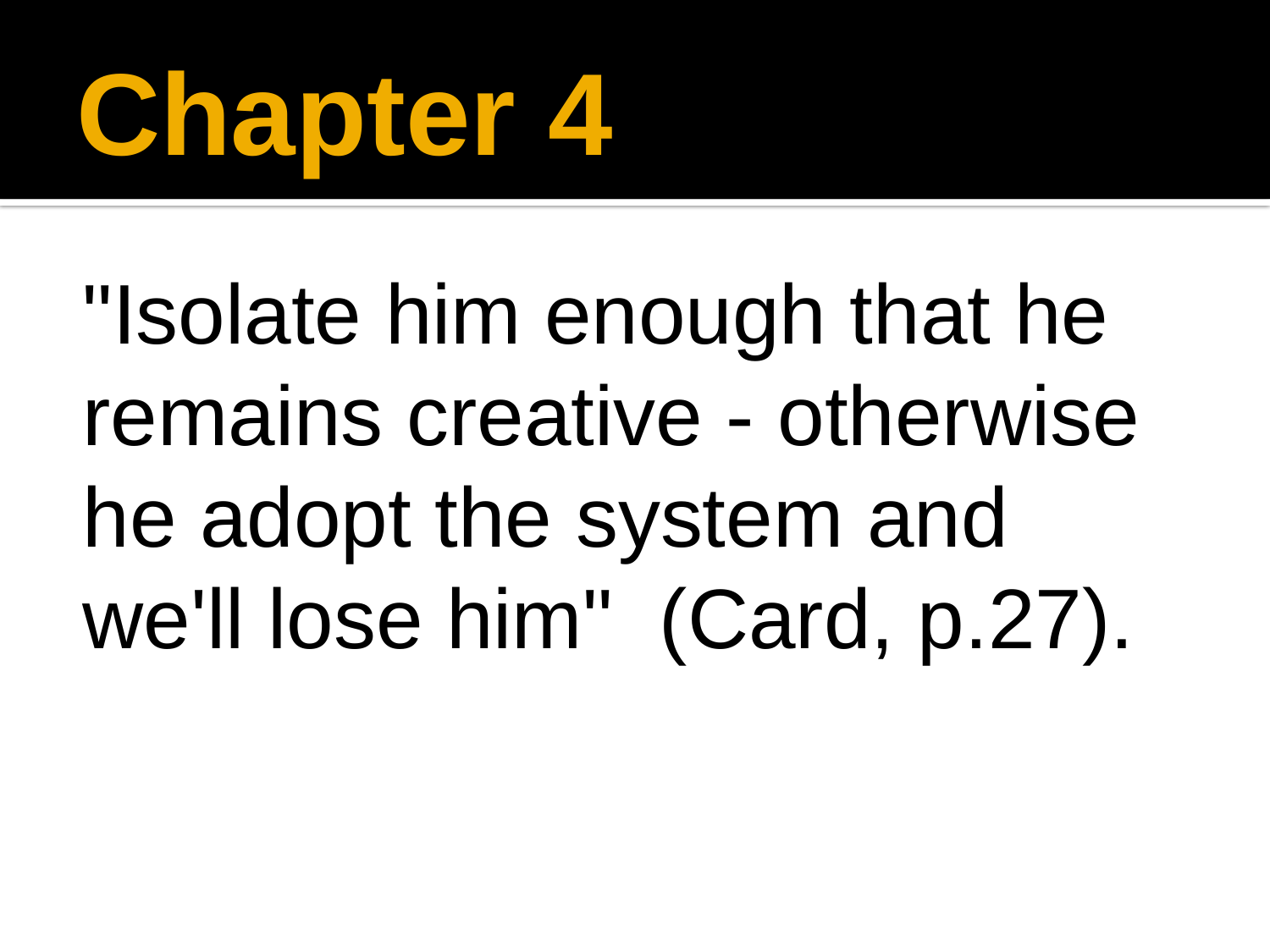

# Chapter 4
"Isolate him enough that he remains creative - otherwise he adopt the system and we'll lose him"  (Card, p.27).